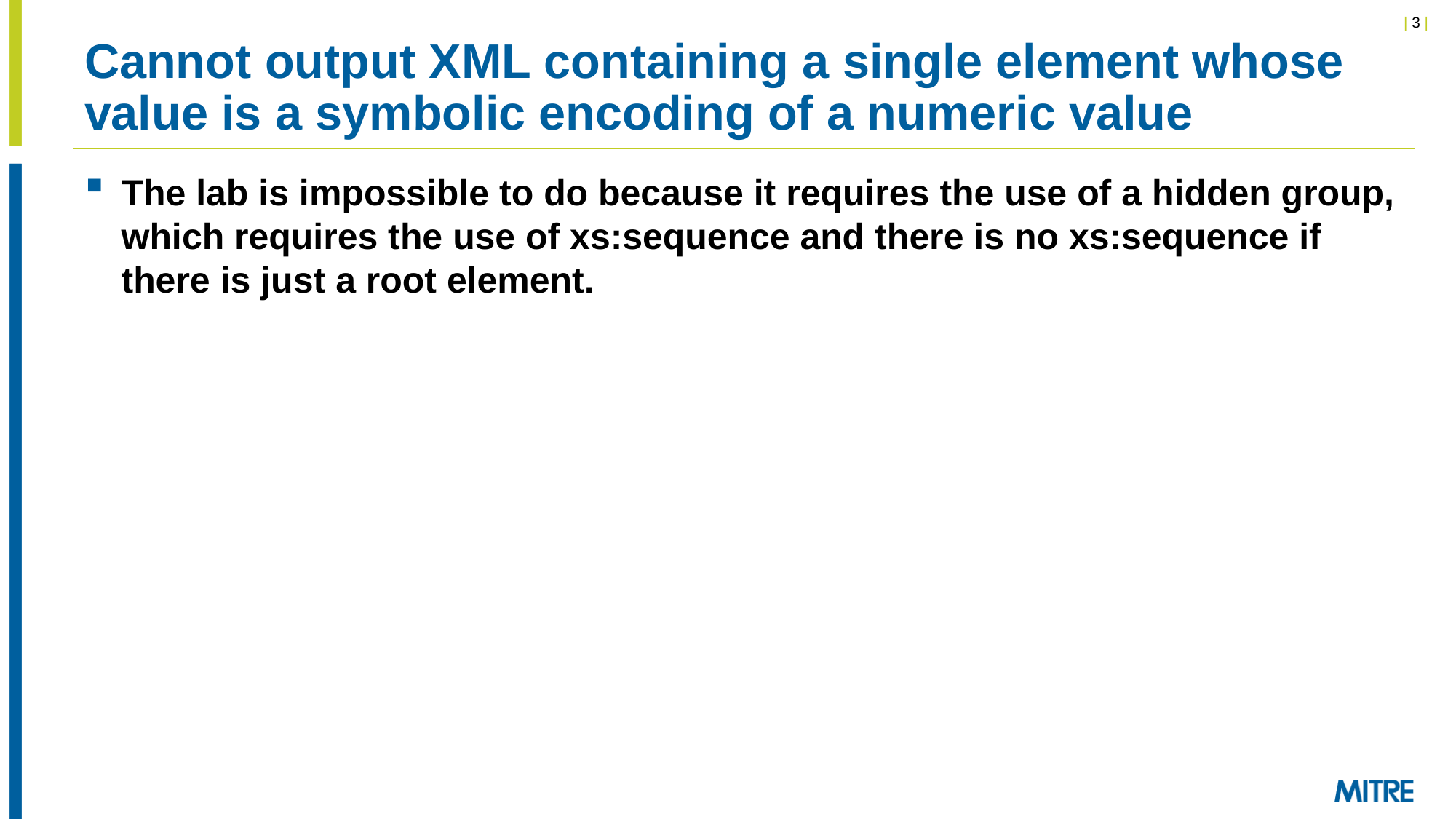

# Cannot output XML containing a single element whose value is a symbolic encoding of a numeric value
The lab is impossible to do because it requires the use of a hidden group, which requires the use of xs:sequence and there is no xs:sequence if there is just a root element.